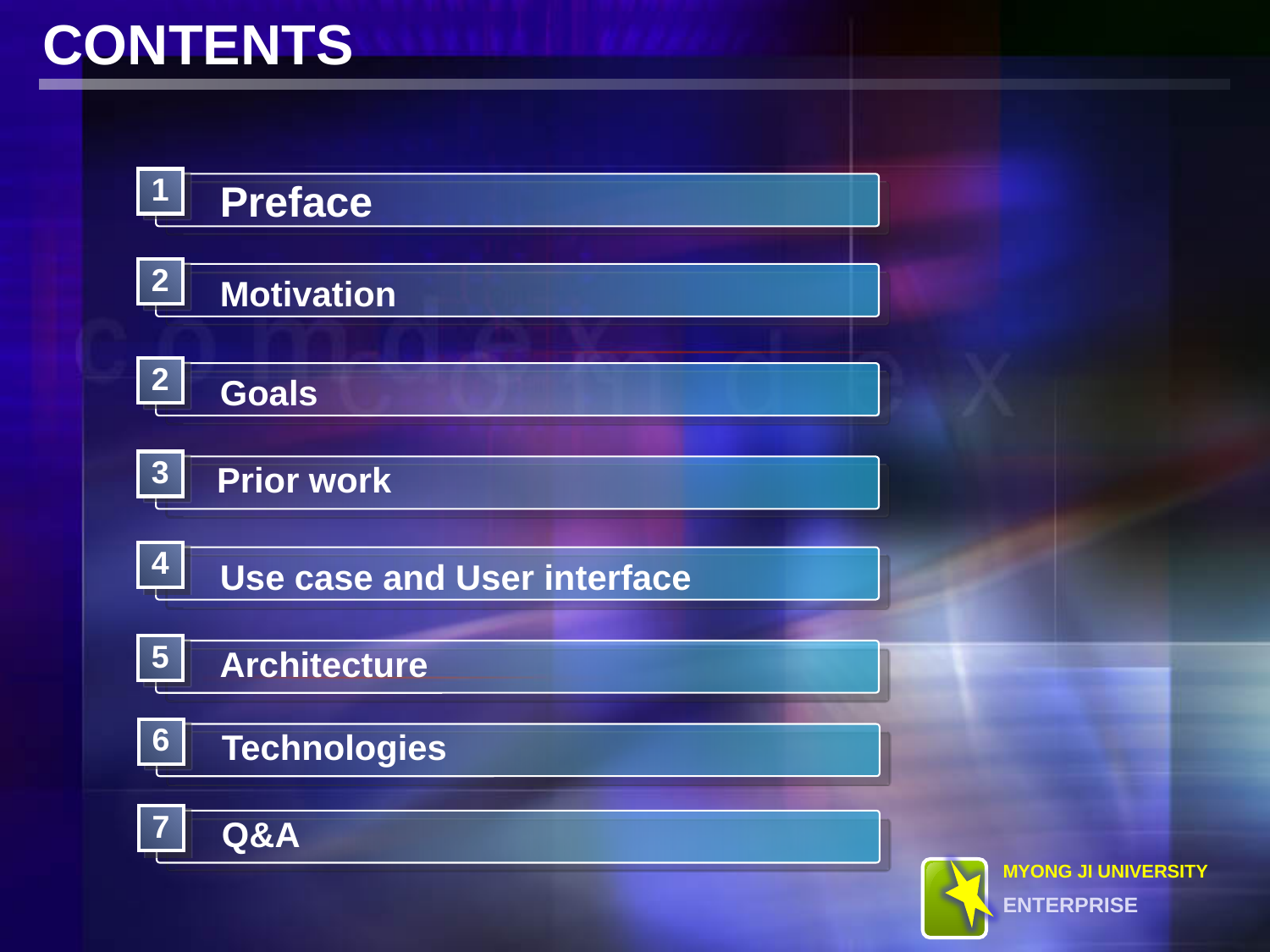

CONTENTS

 1
      Preface

 2
      Motivation

 2
      Goals

 3
       Prior work

 4
      Use case and User interface

 5
 E    Architecture

 6
 E    Technologies

 7
 E    Q&A

MYONG JI UNIVERSITY
EnTERPRISE